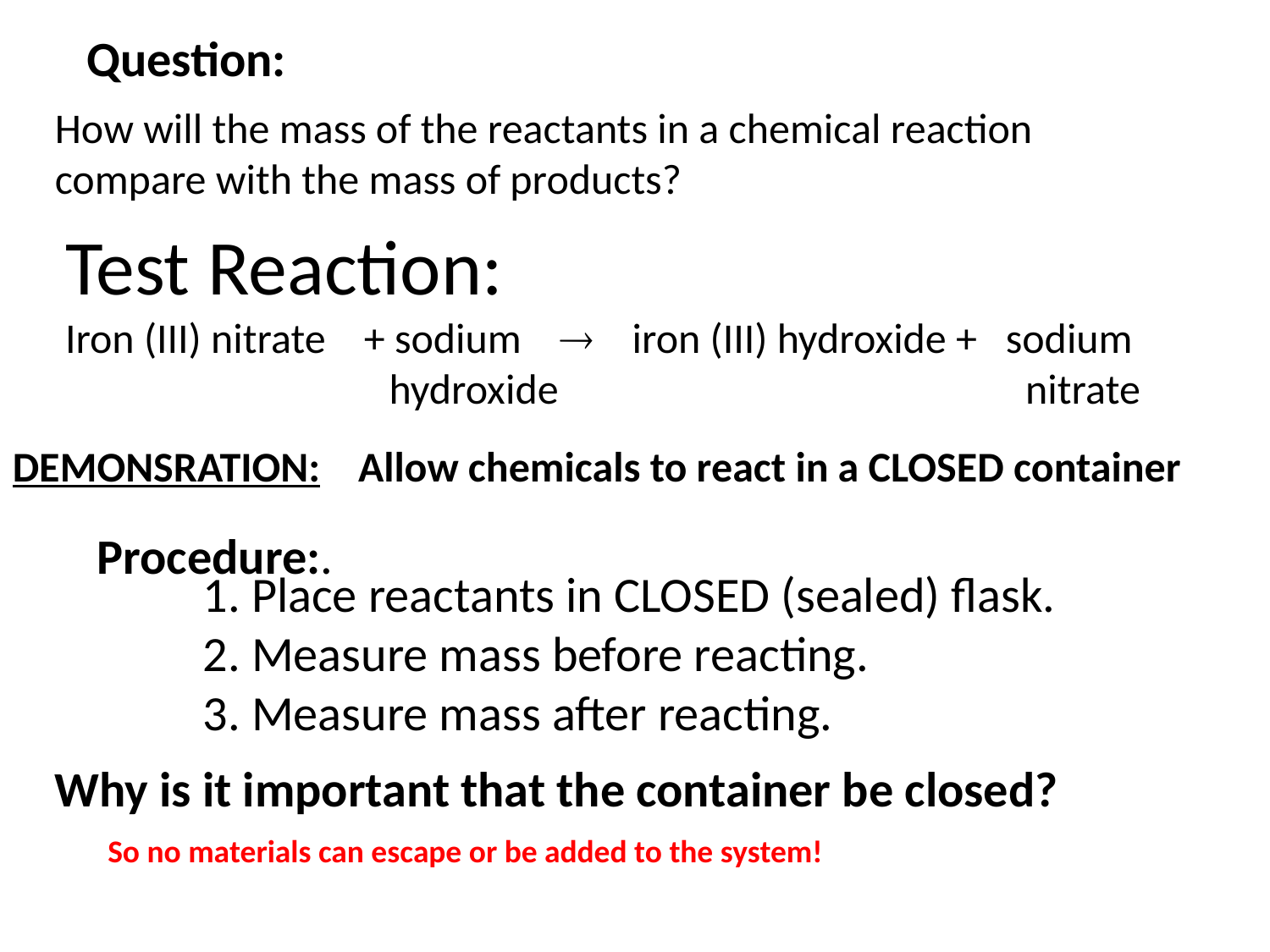

Question:
How will the mass of the reactants in a chemical reaction compare with the mass of products?

Test Reaction:
Iron (III) nitrate    + sodium    →    iron (III) hydroxide +   sodium
                                  hydroxide                                                 nitrate

DEMONSRATION:    Allow chemicals to react in a CLOSED container

	1. Place reactants in CLOSED (sealed) flask.
	2. Measure mass before reacting.
	3. Measure mass after reacting.
Procedure:.
Why is it important that the container be closed?

So no materials can escape or be added to the system!